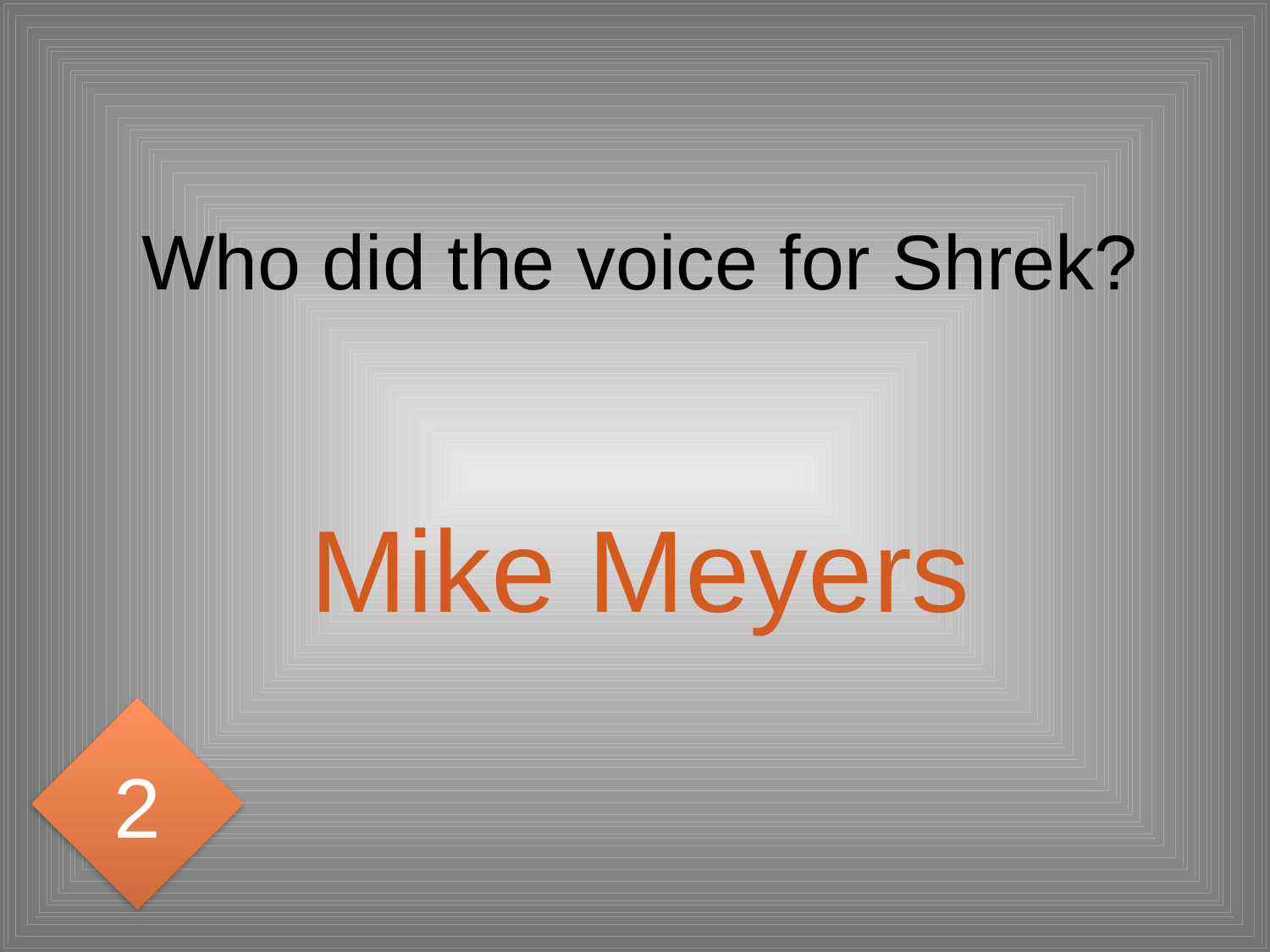

# Who did the voice for Shrek?
Mike Meyers
2